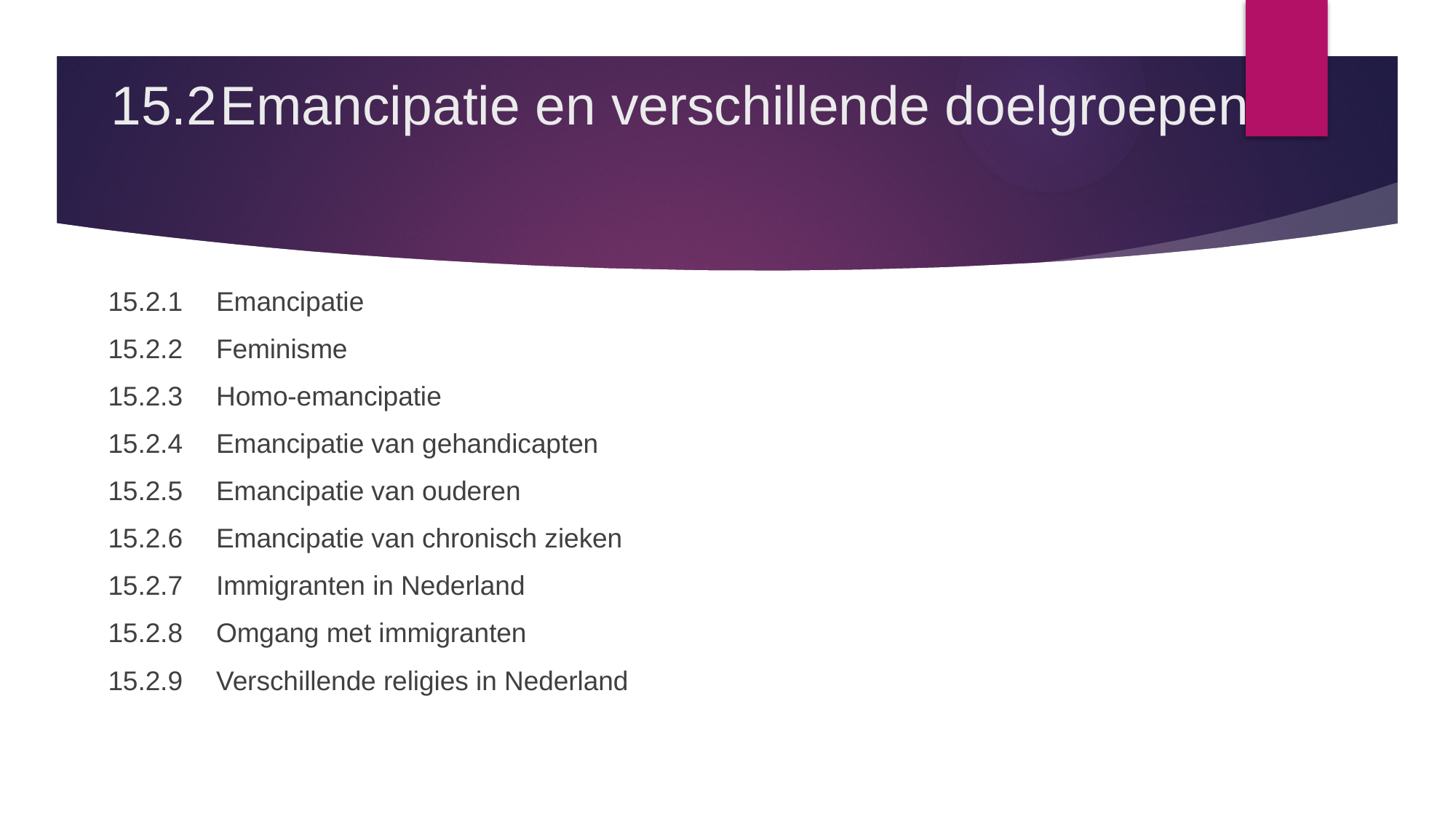

# 15.2	Emancipatie en verschillende doelgroepen

15.2.1	Emancipatie
15.2.2	Feminisme
15.2.3	Homo-emancipatie
15.2.4	Emancipatie van gehandicapten
15.2.5	Emancipatie van ouderen
15.2.6	Emancipatie van chronisch zieken
15.2.7	Immigranten in Nederland
15.2.8	Omgang met immigranten
15.2.9	Verschillende religies in Nederland